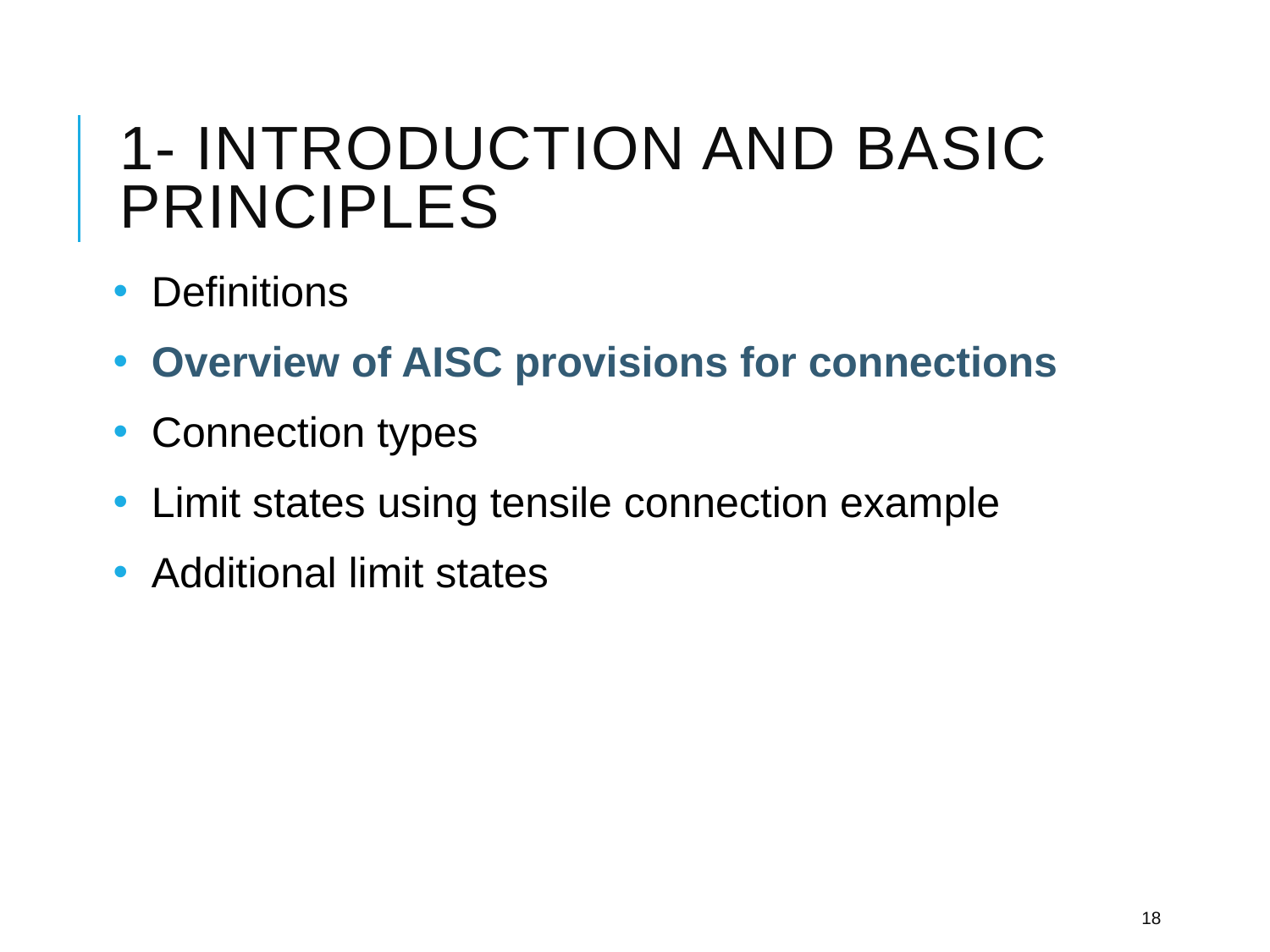

# 1- Introduction and Basic Principles
  Definitions
  Overview of AISC provisions for connections
  Connection types
  Limit states using tensile connection example
  Additional limit states

18